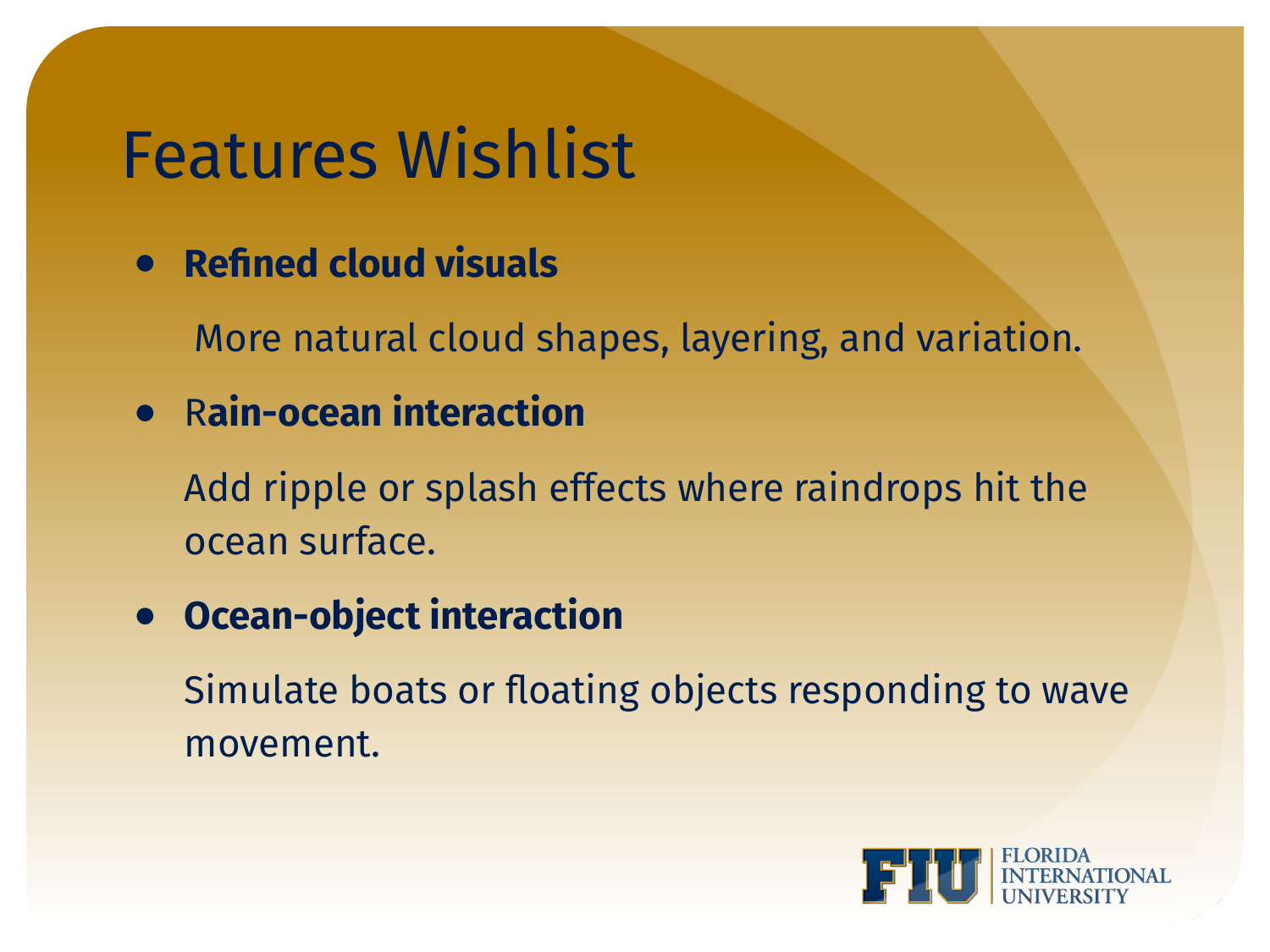

# Features Wishlist
Refined cloud visuals
 More natural cloud shapes, layering, and variation.
Rain-ocean interaction
Add ripple or splash effects where raindrops hit the ocean surface.
Ocean-object interaction
Simulate boats or floating objects responding to wave movement.